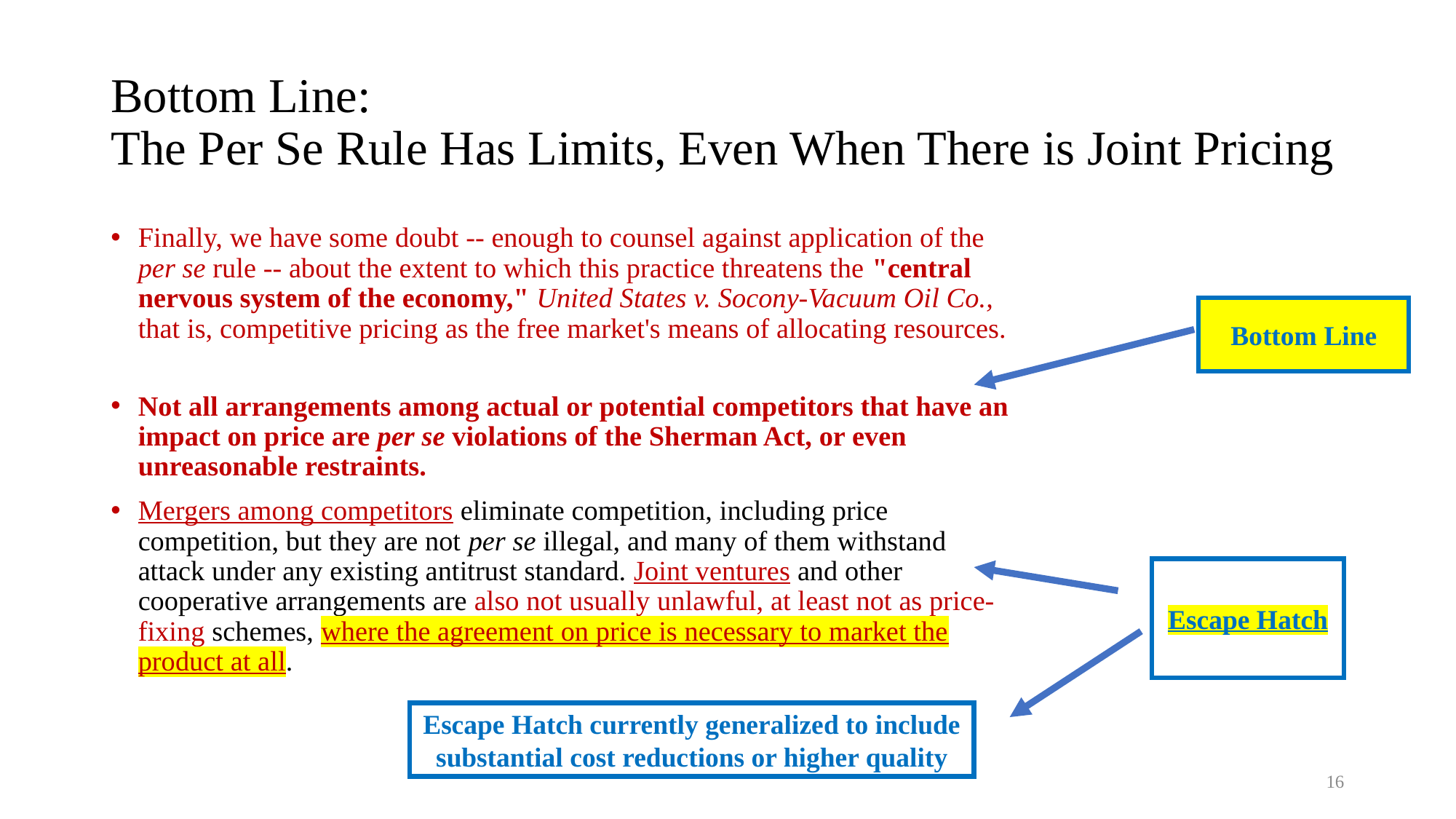

# Bottom Line: The Per Se Rule Has Limits, Even When There is Joint Pricing
Finally, we have some doubt -- enough to counsel against application of the per se rule -- about the extent to which this practice threatens the "central nervous system of the economy," United States v. Socony-Vacuum Oil Co., that is, competitive pricing as the free market's means of allocating resources.
Not all arrangements among actual or potential competitors that have an impact on price are per se violations of the Sherman Act, or even unreasonable restraints.
Mergers among competitors eliminate competition, including price competition, but they are not per se illegal, and many of them withstand attack under any existing antitrust standard. Joint ventures and other cooperative arrangements are also not usually unlawful, at least not as price-fixing schemes, where the agreement on price is necessary to market the product at all.
Bottom Line
Escape Hatch
Escape Hatch currently generalized to include substantial cost reductions or higher quality
16